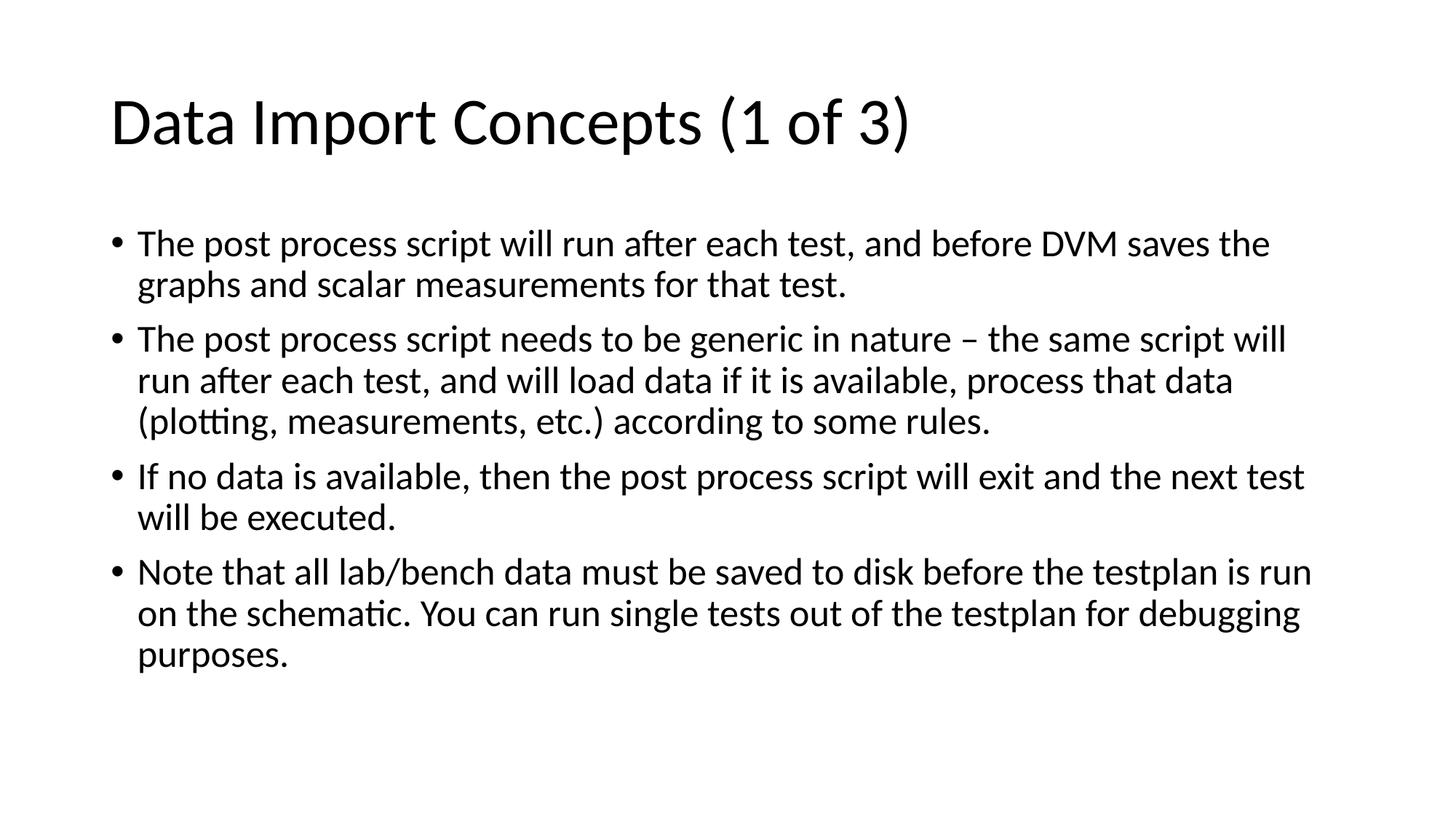

# Data Import Concepts (1 of 3)
The post process script will run after each test, and before DVM saves the graphs and scalar measurements for that test.
The post process script needs to be generic in nature – the same script will run after each test, and will load data if it is available, process that data (plotting, measurements, etc.) according to some rules.
If no data is available, then the post process script will exit and the next test will be executed.
Note that all lab/bench data must be saved to disk before the testplan is run on the schematic. You can run single tests out of the testplan for debugging purposes.